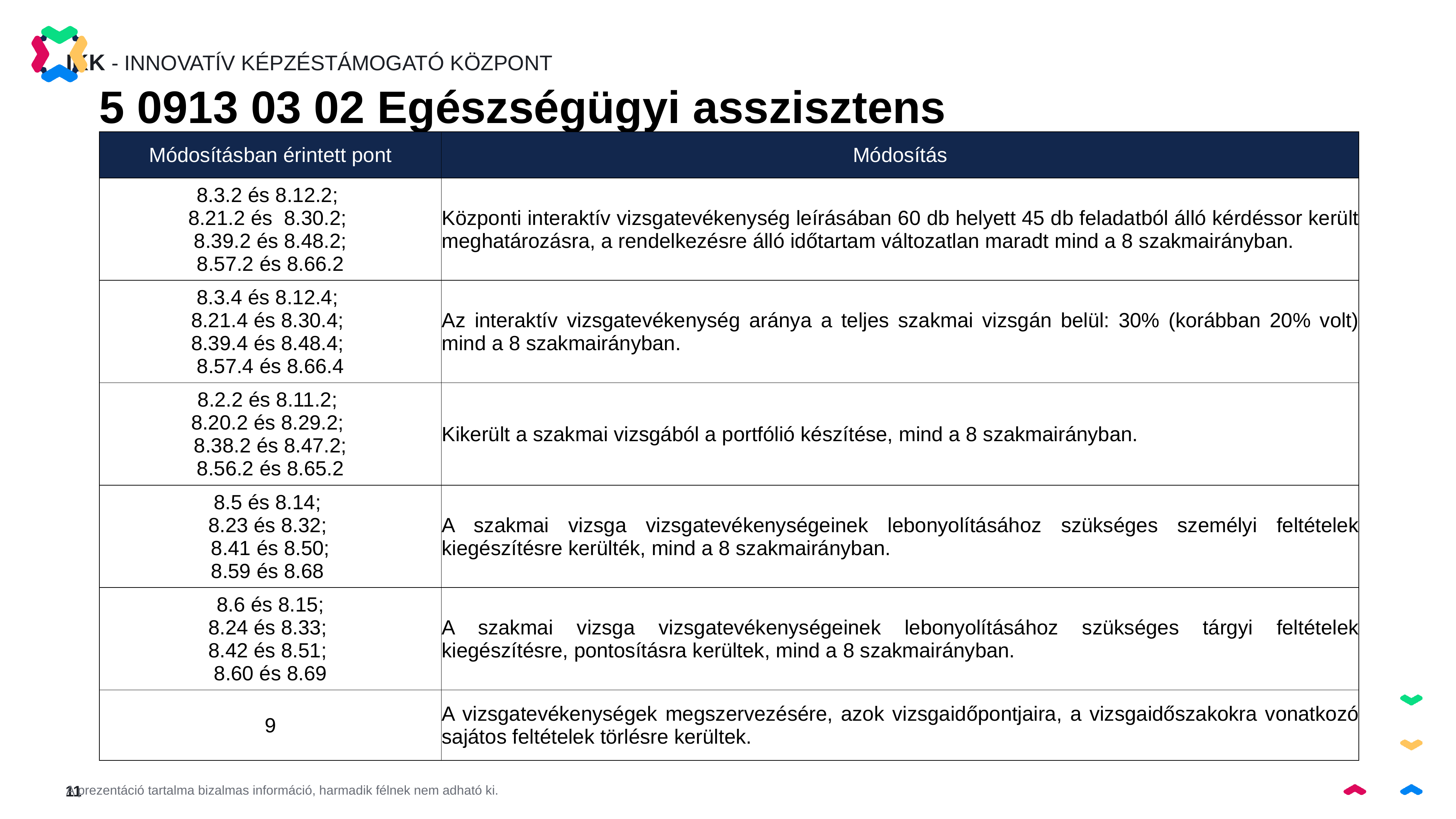

5 0913 03 02 Egészségügyi asszisztens
| Módosításban érintett pont | Módosítás |
| --- | --- |
| 8.3.2 és 8.12.2; 8.21.2 és 8.30.2; 8.39.2 és 8.48.2; 8.57.2 és 8.66.2 | Központi interaktív vizsgatevékenység leírásában 60 db helyett 45 db feladatból álló kérdéssor került meghatározásra, a rendelkezésre álló időtartam változatlan maradt mind a 8 szakmairányban. |
| 8.3.4 és 8.12.4; 8.21.4 és 8.30.4; 8.39.4 és 8.48.4; 8.57.4 és 8.66.4 | Az interaktív vizsgatevékenység aránya a teljes szakmai vizsgán belül: 30% (korábban 20% volt) mind a 8 szakmairányban. |
| 8.2.2 és 8.11.2; 8.20.2 és 8.29.2; 8.38.2 és 8.47.2; 8.56.2 és 8.65.2 | Kikerült a szakmai vizsgából a portfólió készítése, mind a 8 szakmairányban. |
| 8.5 és 8.14; 8.23 és 8.32; 8.41 és 8.50; 8.59 és 8.68 | A szakmai vizsga vizsgatevékenységeinek lebonyolításához szükséges személyi feltételek kiegészítésre kerülték, mind a 8 szakmairányban. |
| 8.6 és 8.15; 8.24 és 8.33; 8.42 és 8.51; 8.60 és 8.69 | A szakmai vizsga vizsgatevékenységeinek lebonyolításához szükséges tárgyi feltételek kiegészítésre, pontosításra kerültek, mind a 8 szakmairányban. |
| 9 | A vizsgatevékenységek megszervezésére, azok vizsgaidőpontjaira, a vizsgaidőszakokra vonatkozó sajátos feltételek törlésre kerültek. |